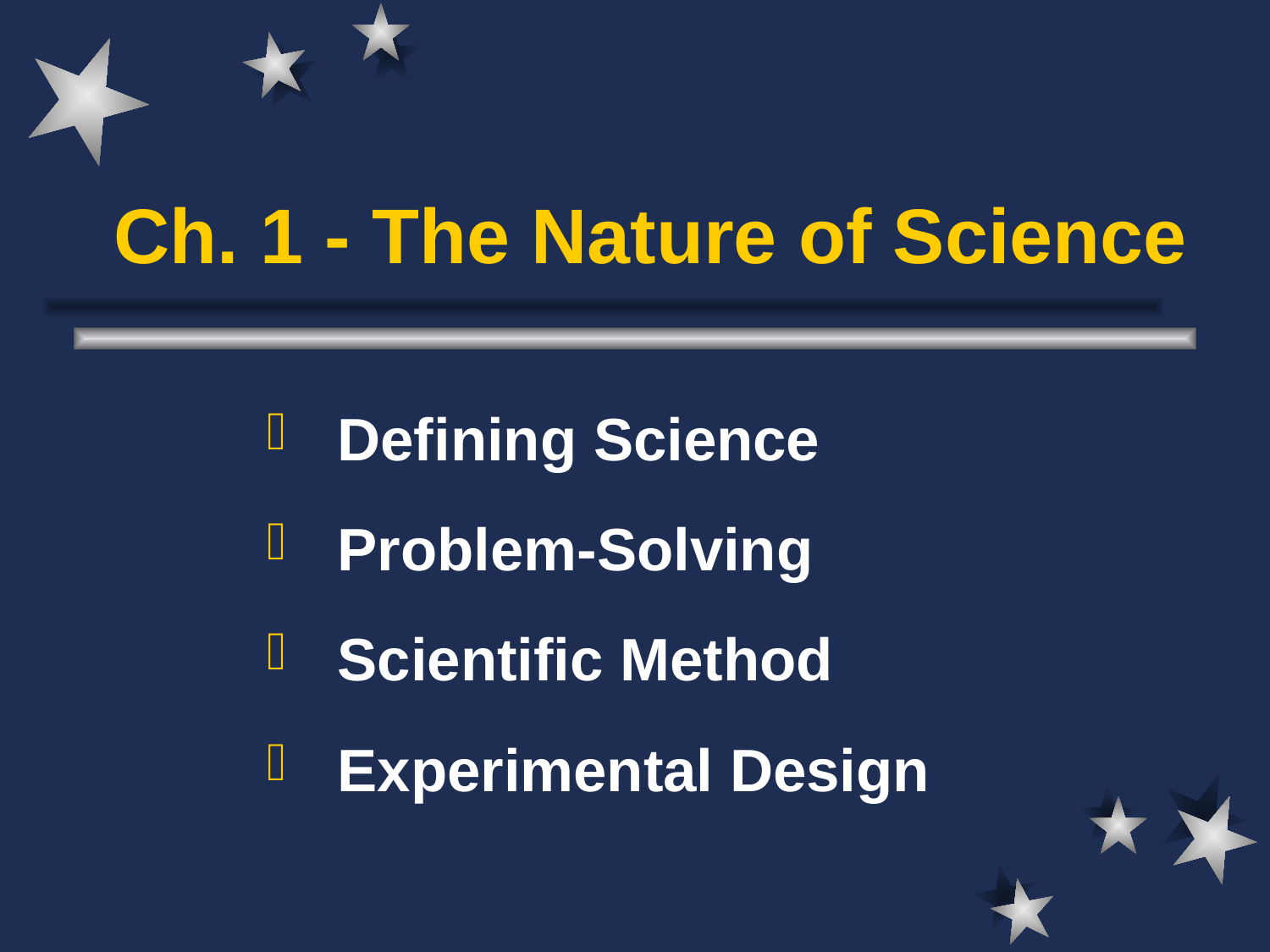

# Ch. 1 - The Nature of Science
Defining Science
Problem-Solving
Scientific Method
Experimental Design